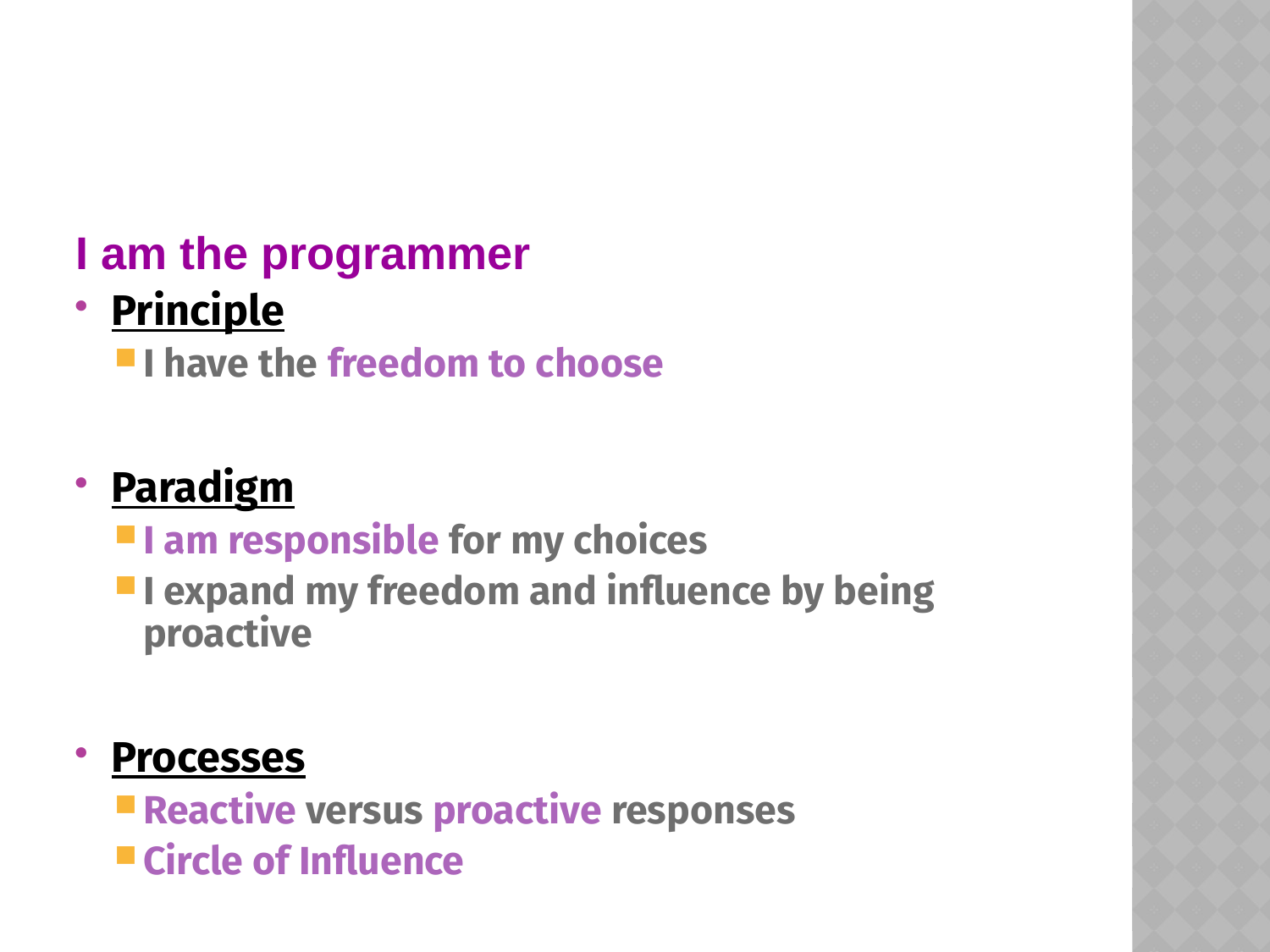

#
I am the programmer
Principle
I have the freedom to choose

Paradigm
I am responsible for my choices
I expand my freedom and influence by being proactive

Processes
Reactive versus proactive responses
Circle of Influence